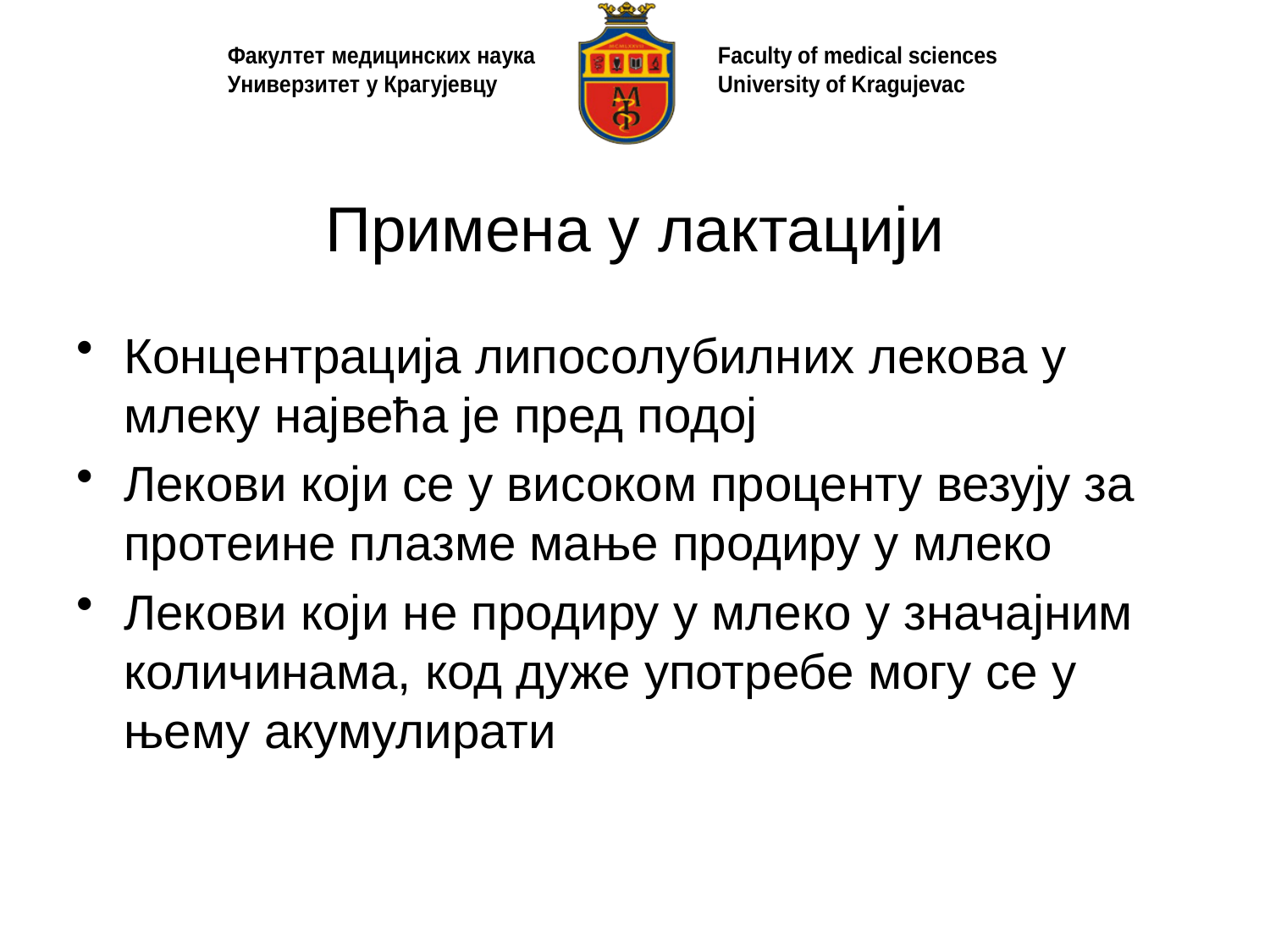

# Примена у лактацији
Концентрација липосолубилних лекова у млеку највећа је пред подој
Лекови који се у високом проценту везују за протеине плазме мање продиру у млеко
Лекови који не продиру у млеко у значајним количинама, код дуже употребе могу се у њему акумулирати